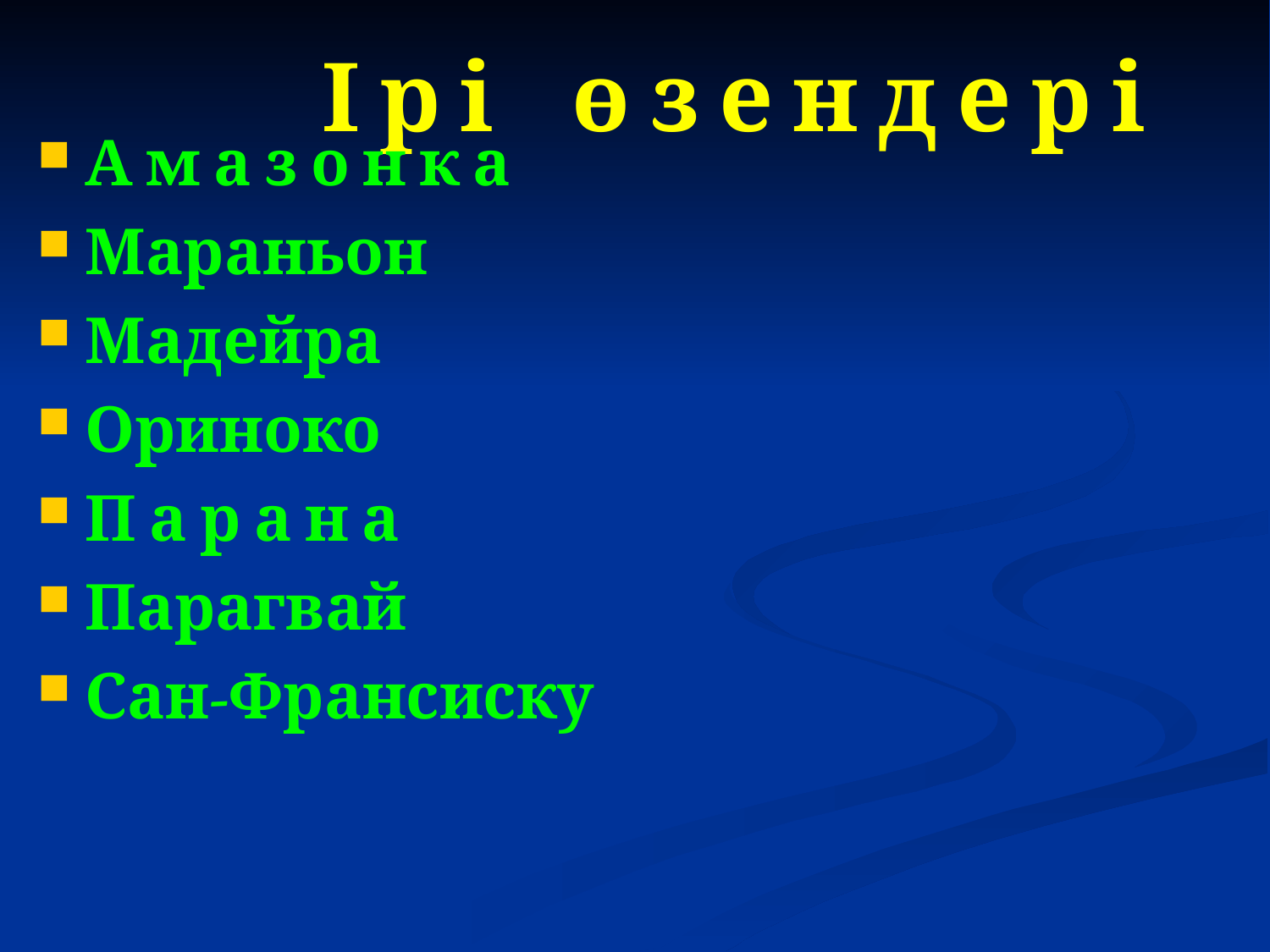

# І р і    ө з е н д е р і
А м а з о н к а
Мараньон
Мадейра
Ориноко
П а р а н а
Парагвай
Сан-Франсиску